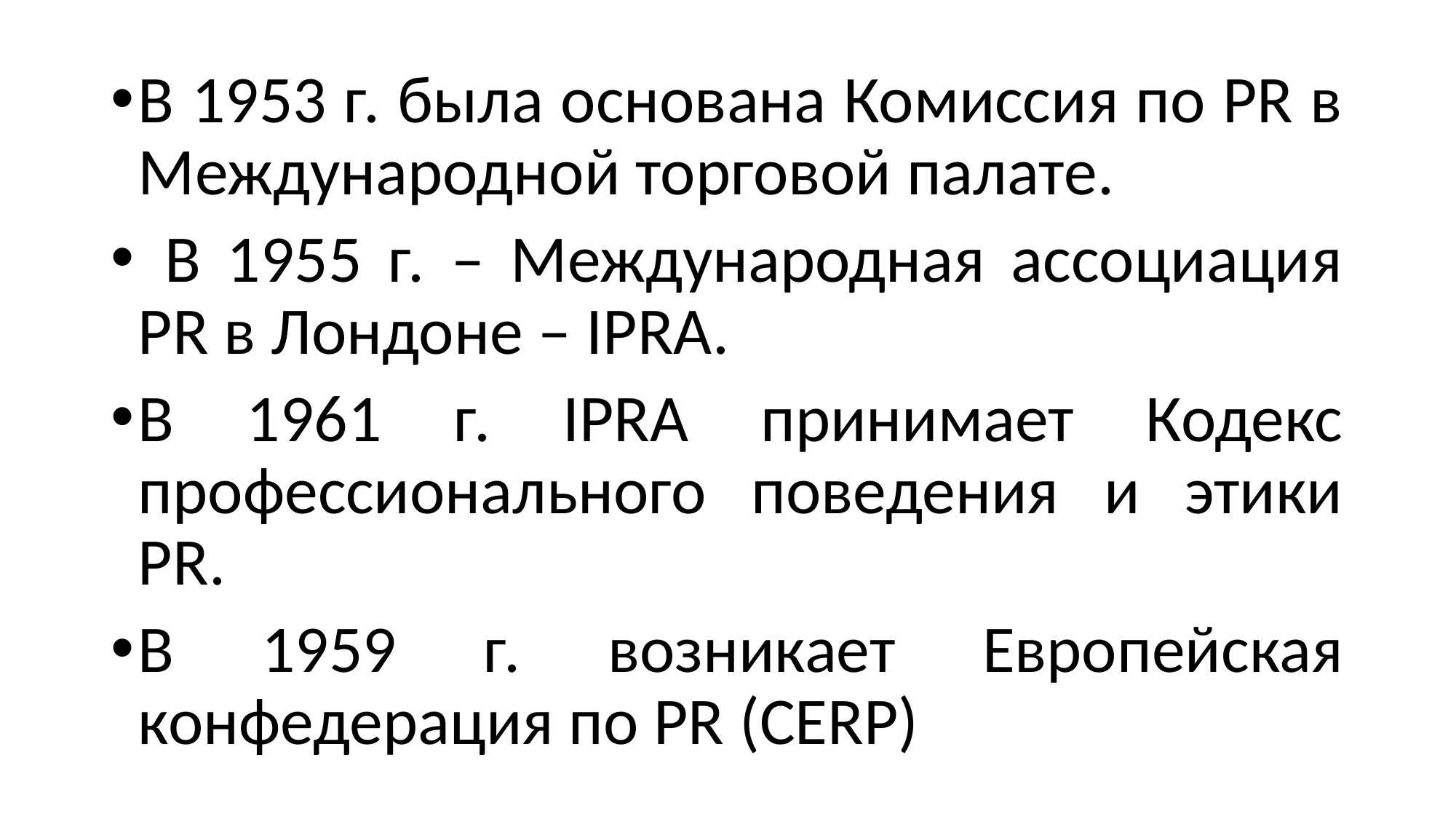

В 1953 г. была основана Комиссия по PR в Международной торговой палате.
 В 1955 г. – Международная ассоциация PR в Лондоне – IPRA.
В 1961 г. IPRA принимает Кодекс профессионального поведения и этики PR.
В 1959 г. возникает Европейская конфедерация по PR (CERP)